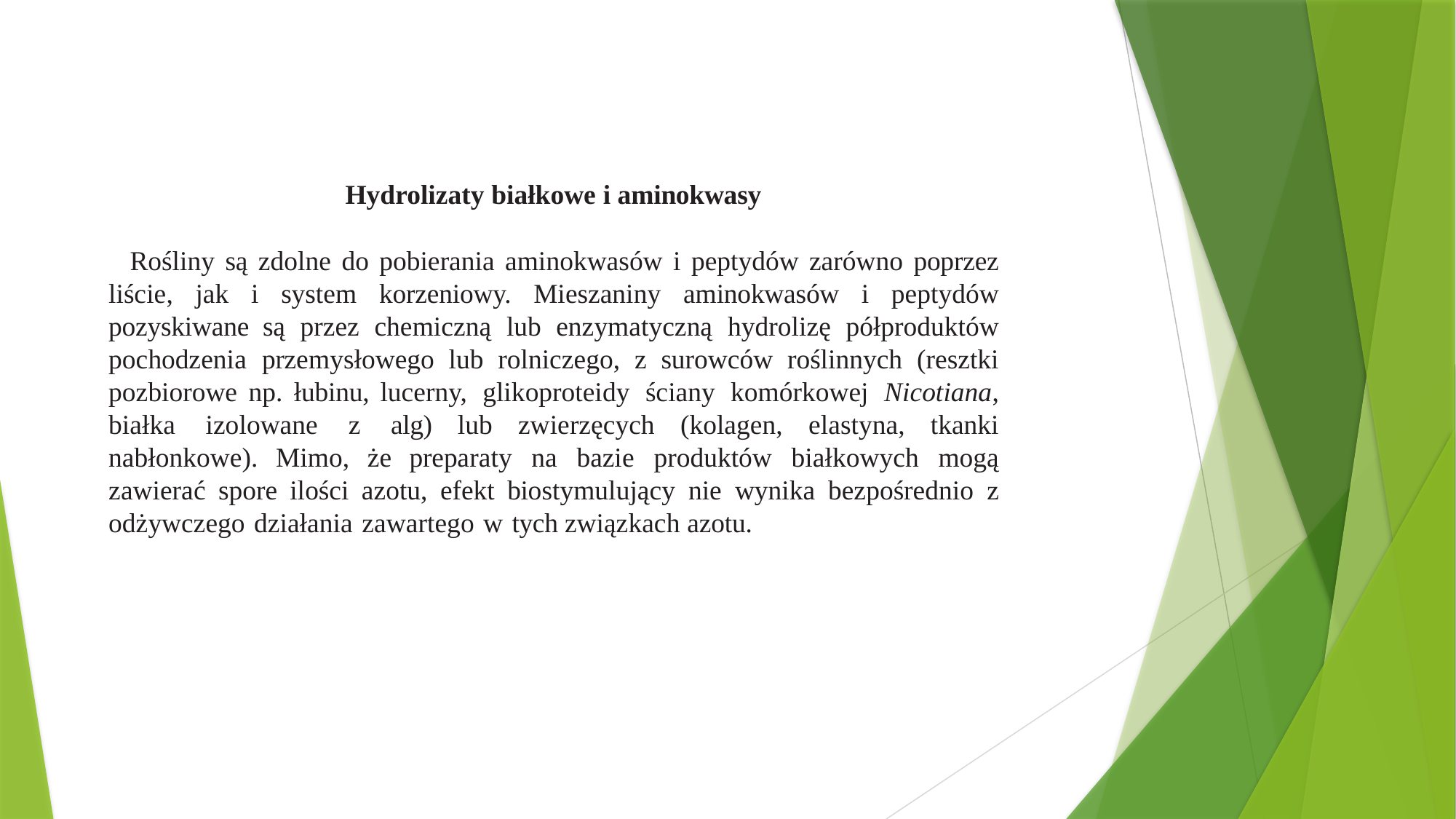

Hydrolizaty białkowe i aminokwasy

Rośliny są zdolne do pobierania aminokwasów i peptydów zarówno poprzez liście, jak i system korzeniowy. Mieszaniny aminokwasów i peptydów pozyskiwane są przez chemiczną lub enzymatyczną hydrolizę półproduktów pochodzenia przemysłowego lub rolniczego, z surowców roślinnych (resztki pozbiorowe np. łubinu, lucerny, glikoproteidy ściany komórkowej Nicotiana, białka izolowane z alg) lub zwierzęcych (kolagen, elastyna, tkanki nabłonkowe). Mimo, że preparaty na bazie produktów białkowych mogą zawierać spore ilości azotu, efekt biostymulujący nie wynika bezpośrednio z odżywczego działania zawartego w tych związkach azotu.